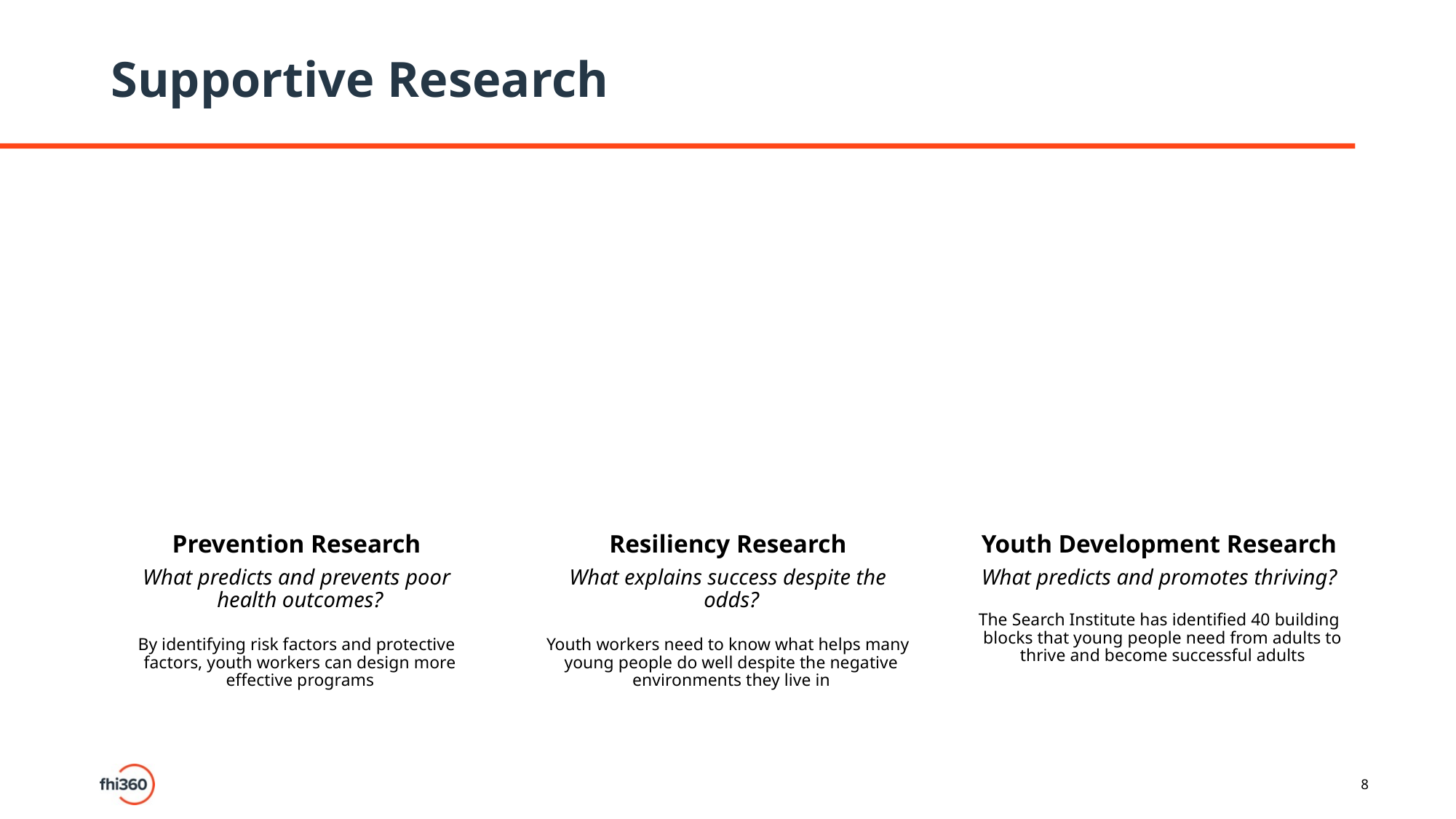

# Supportive Research

Prevention Research
What predicts and prevents poor health outcomes?

By identifying risk factors and protective factors, youth workers can design more effective programs
Resiliency Research
What explains success despite the odds?

Youth workers need to know what helps many young people do well despite the negative environments they live in
Youth Development Research
What predicts and promotes thriving?

The Search Institute has identified 40 building blocks that young people need from adults to thrive and become successful adults